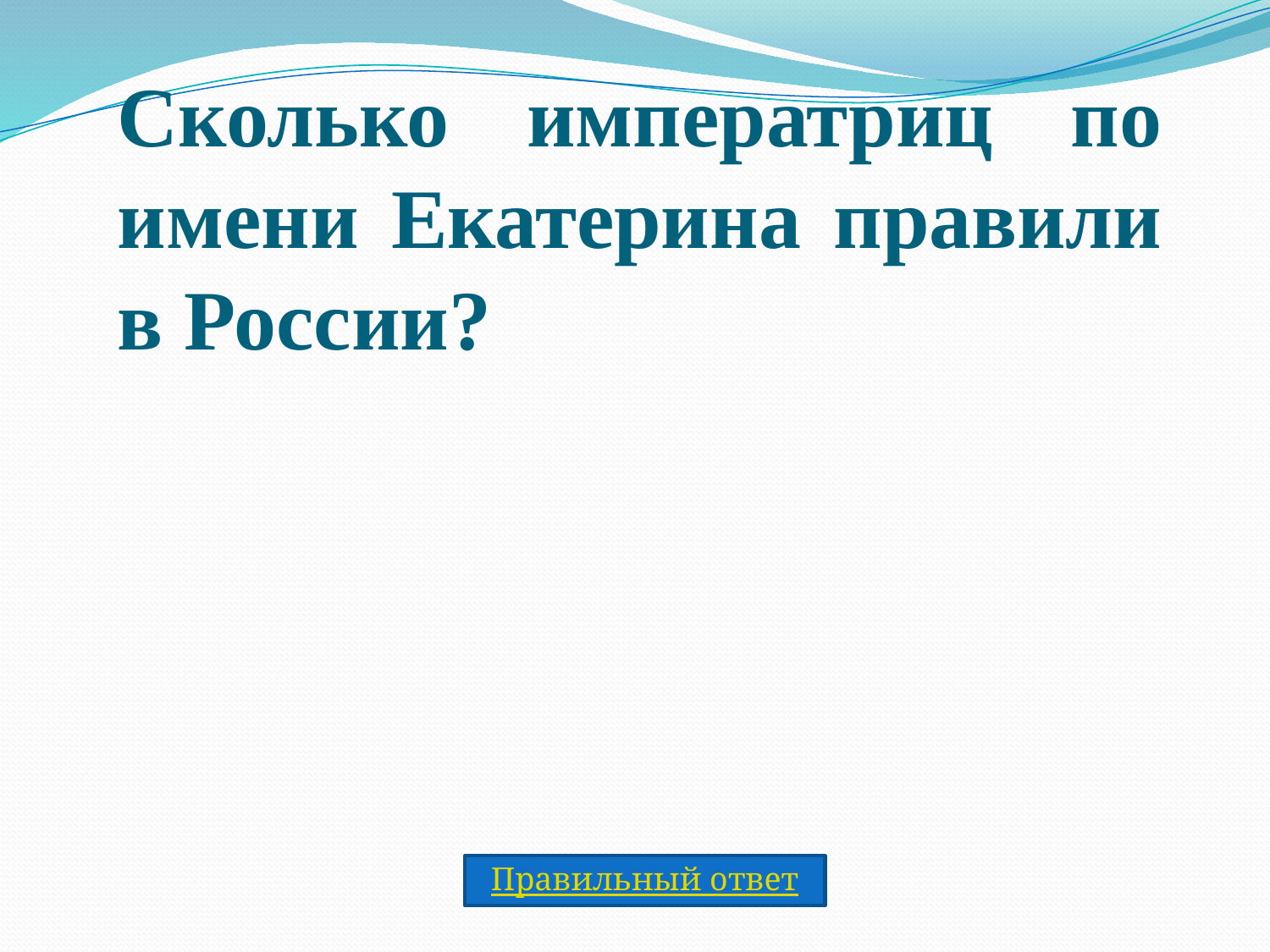

Сколько императриц по имени Екатерина правили в России?
Правильный ответ